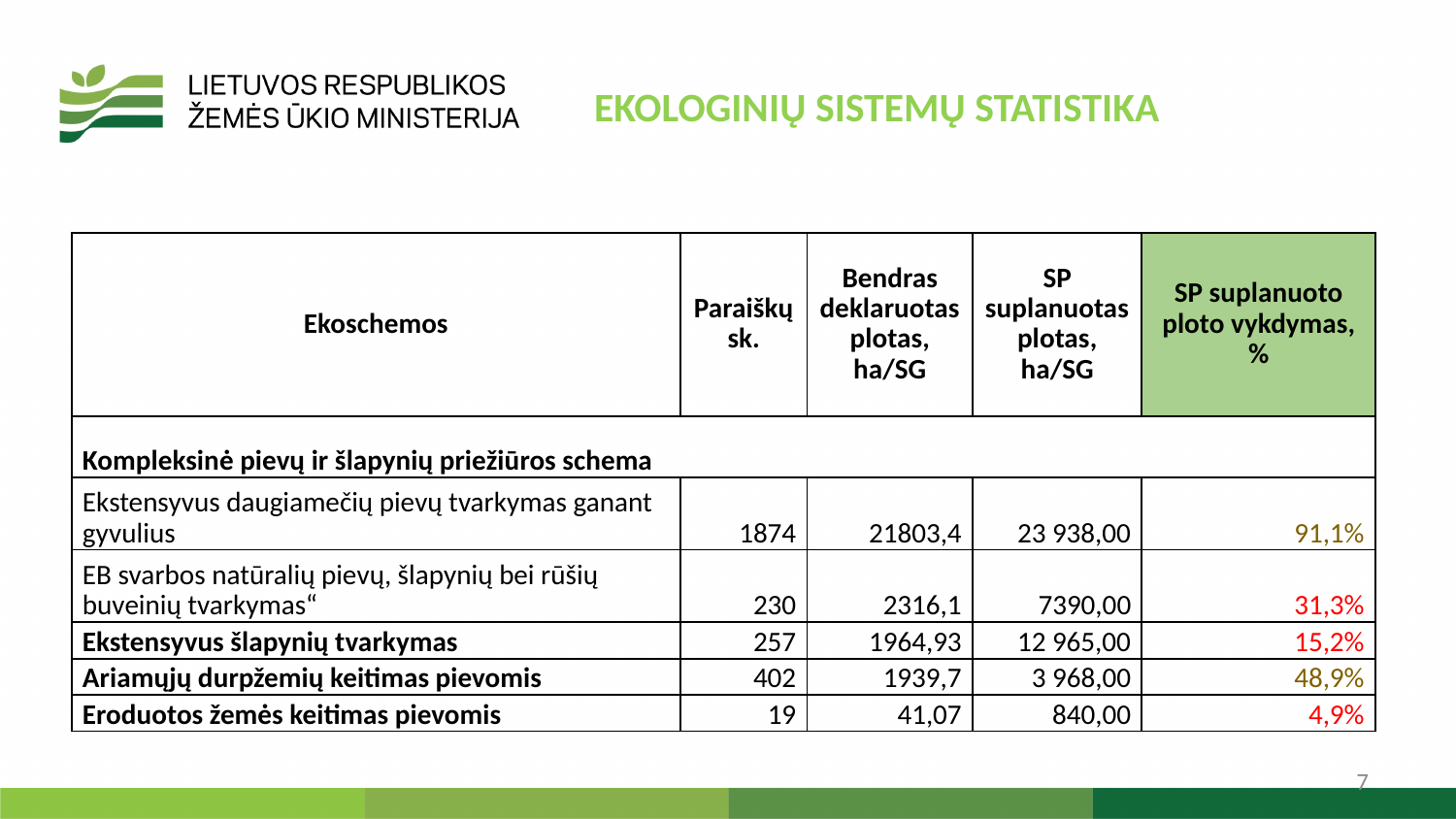

EKOLOGINIŲ SISTEMŲ STATISTIKA
| Ekoschemos | Paraiškų sk. | Bendras deklaruotas plotas, ha/SG | SP suplanuotas plotas, ha/SG | SP suplanuoto ploto vykdymas, % |
| --- | --- | --- | --- | --- |
| Kompleksinė pievų ir šlapynių priežiūros schema |  |  |  |  |
| Ekstensyvus daugiamečių pievų tvarkymas ganant gyvulius | 1874 | 21803,4 | 23 938,00 | 91,1% |
| EB svarbos natūralių pievų, šlapynių bei rūšių buveinių tvarkymas“ | 230 | 2316,1 | 7390,00 | 31,3% |
| Ekstensyvus šlapynių tvarkymas | 257 | 1964,93 | 12 965,00 | 15,2% |
| Ariamųjų durpžemių keitimas pievomis | 402 | 1939,7 | 3 968,00 | 48,9% |
| Eroduotos žemės keitimas pievomis | 19 | 41,07 | 840,00 | 4,9% |
7